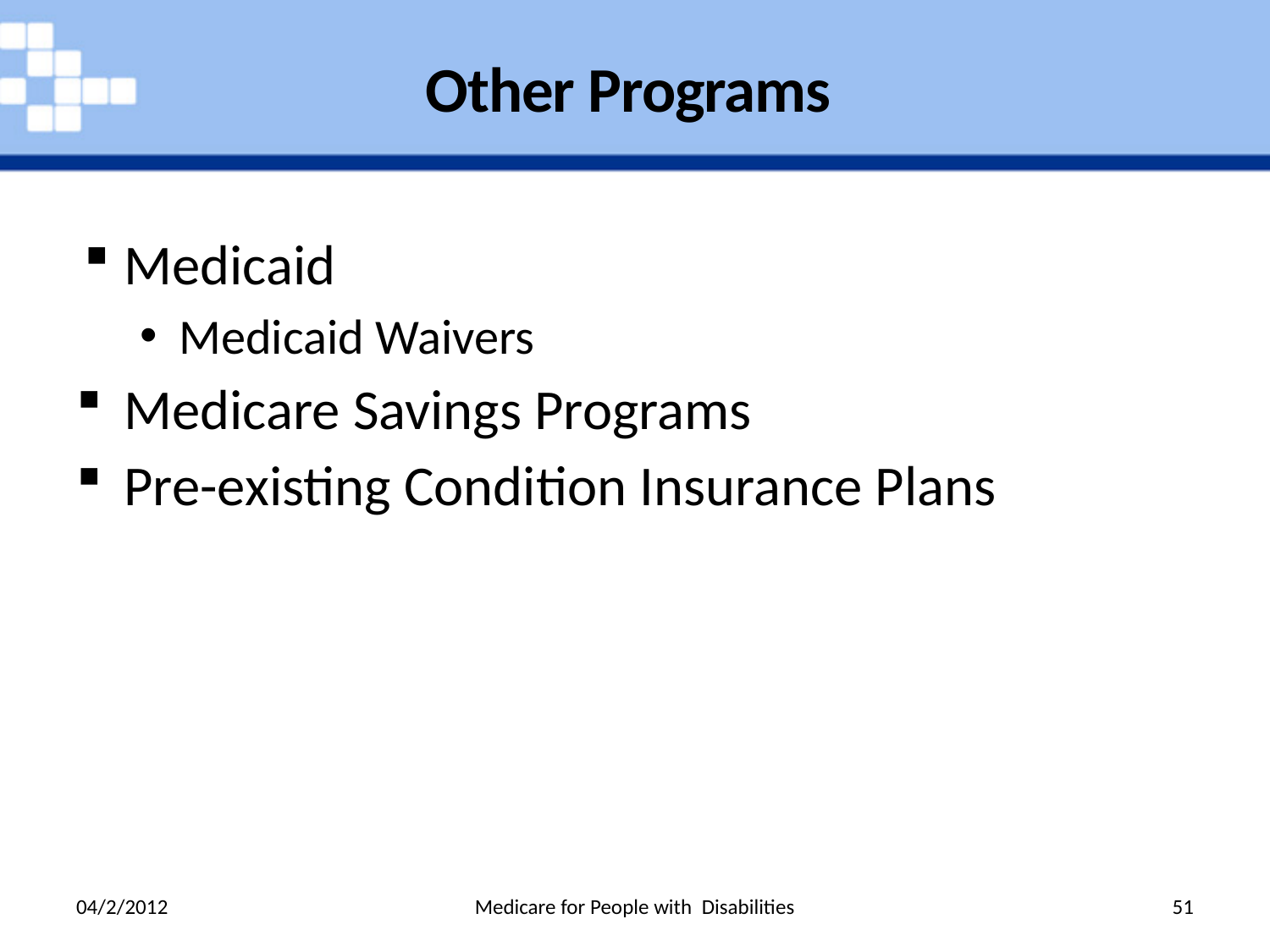

# Other Programs
Medicaid
Medicaid Waivers
Medicare Savings Programs
Pre-existing Condition Insurance Plans

04/2/2012
Medicare for People with  Disabilities
51